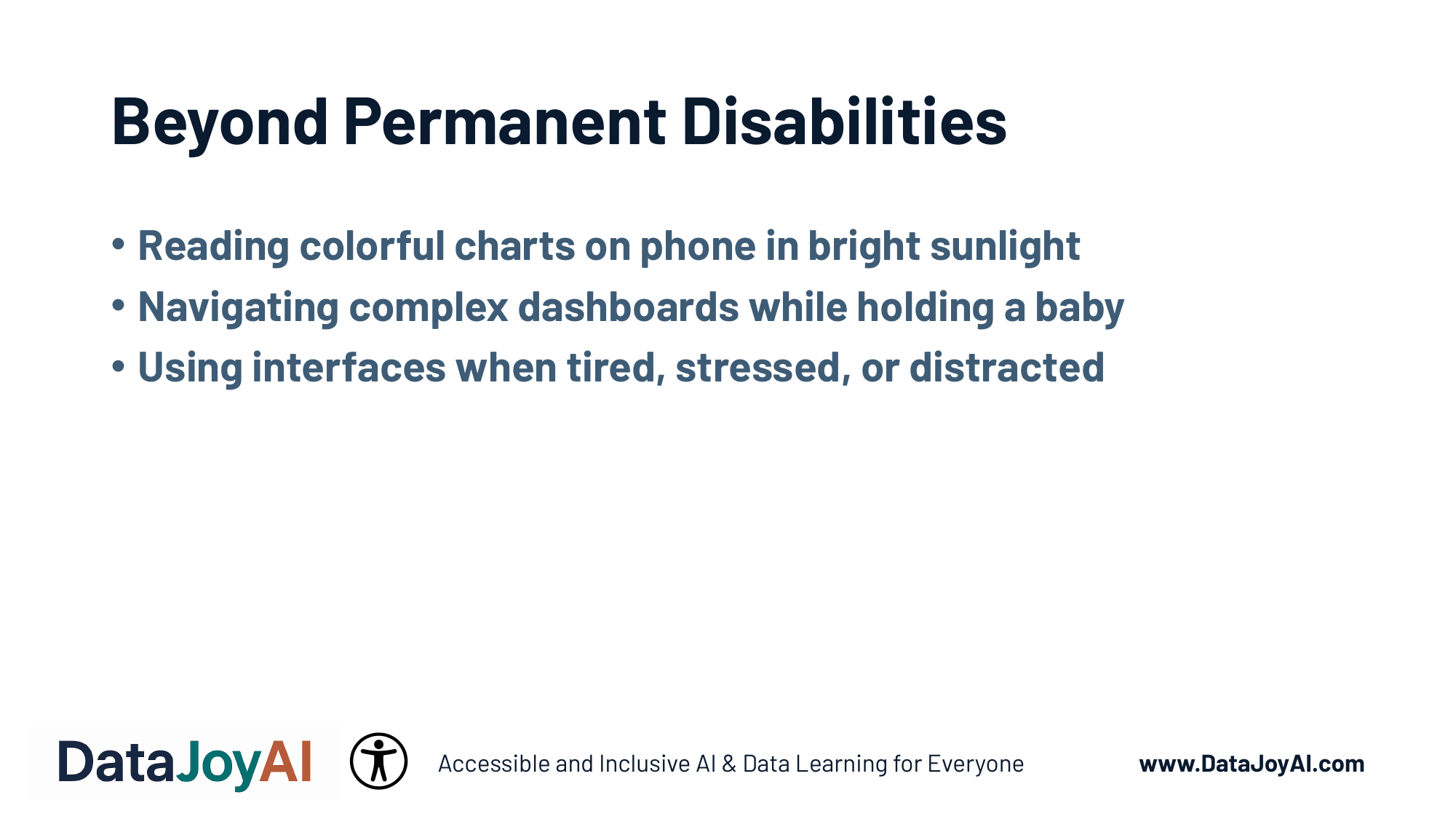

# Beyond Permanent Disabilities
Reading colorful charts on phone in bright sunlight
Navigating complex dashboards while holding a baby
Using interfaces when tired, stressed, or distracted